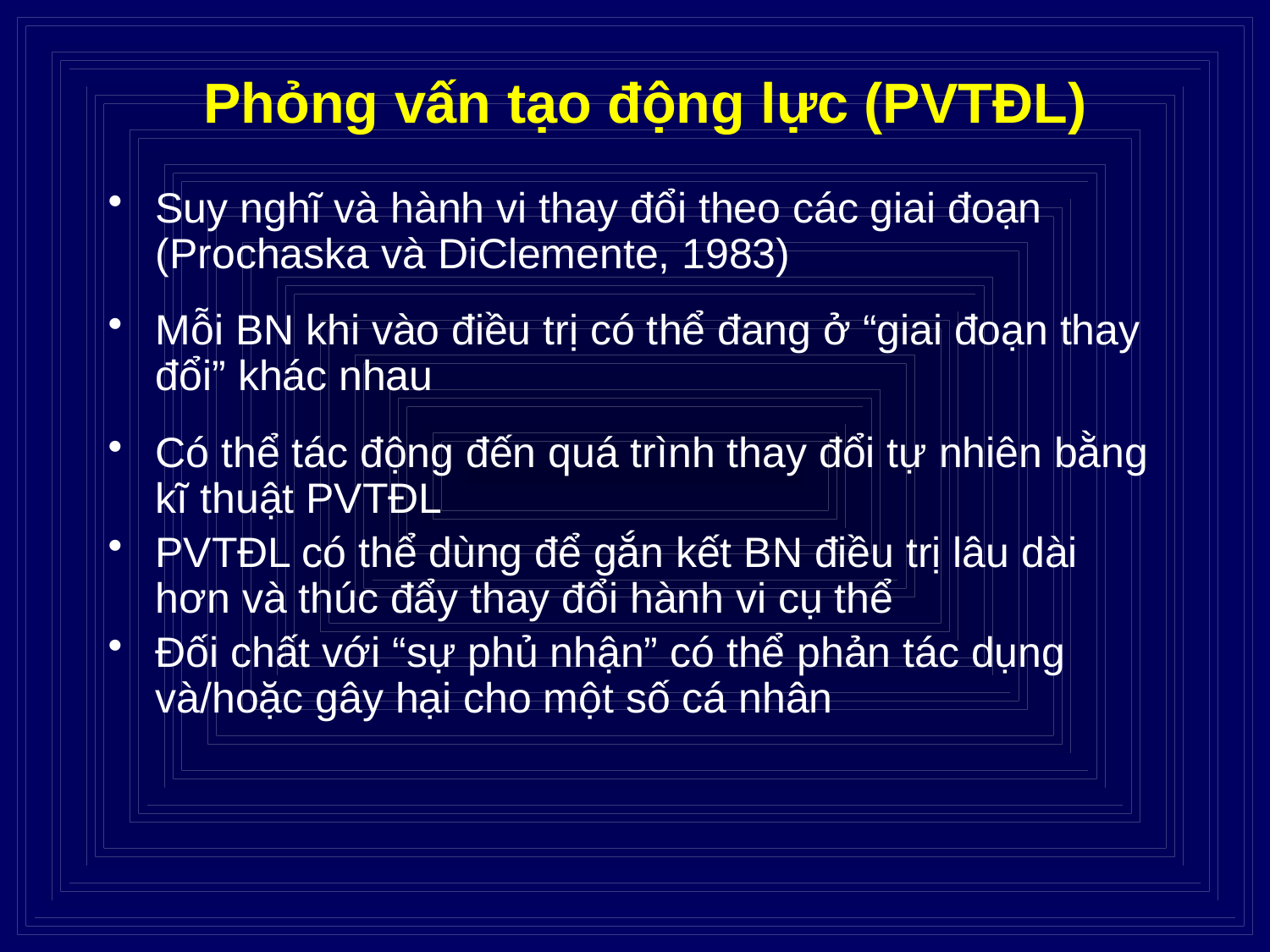

# Phỏng vấn tạo động lực (PVTĐL)
Suy nghĩ và hành vi thay đổi theo các giai đoạn (Prochaska và DiClemente, 1983)

Mỗi BN khi vào điều trị có thể đang ở “giai đoạn thay đổi” khác nhau

Có thể tác động đến quá trình thay đổi tự nhiên bằng kĩ thuật PVTĐL
PVTĐL có thể dùng để gắn kết BN điều trị lâu dài hơn và thúc đẩy thay đổi hành vi cụ thể
Đối chất với “sự phủ nhận” có thể phản tác dụng và/hoặc gây hại cho một số cá nhân